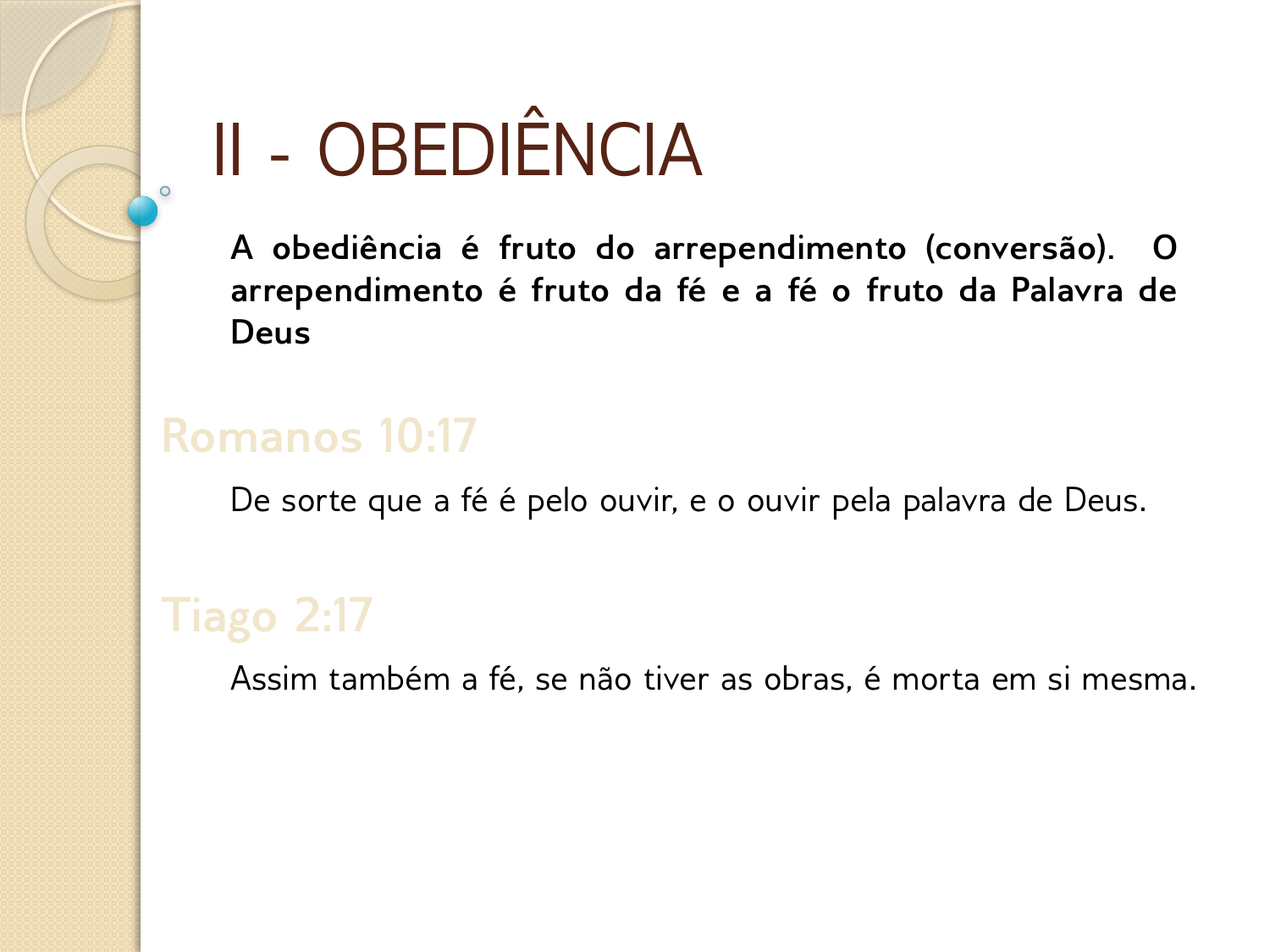

II - OBEDIÊNCIA
A obediência é fruto do arrependimento (conversão).  O arrependimento é fruto da fé e a fé o fruto da Palavra de Deus
Romanos 10:17
De sorte que a fé é pelo ouvir, e o ouvir pela palavra de Deus.
Tiago 2:17
Assim também a fé, se não tiver as obras, é morta em si mesma.